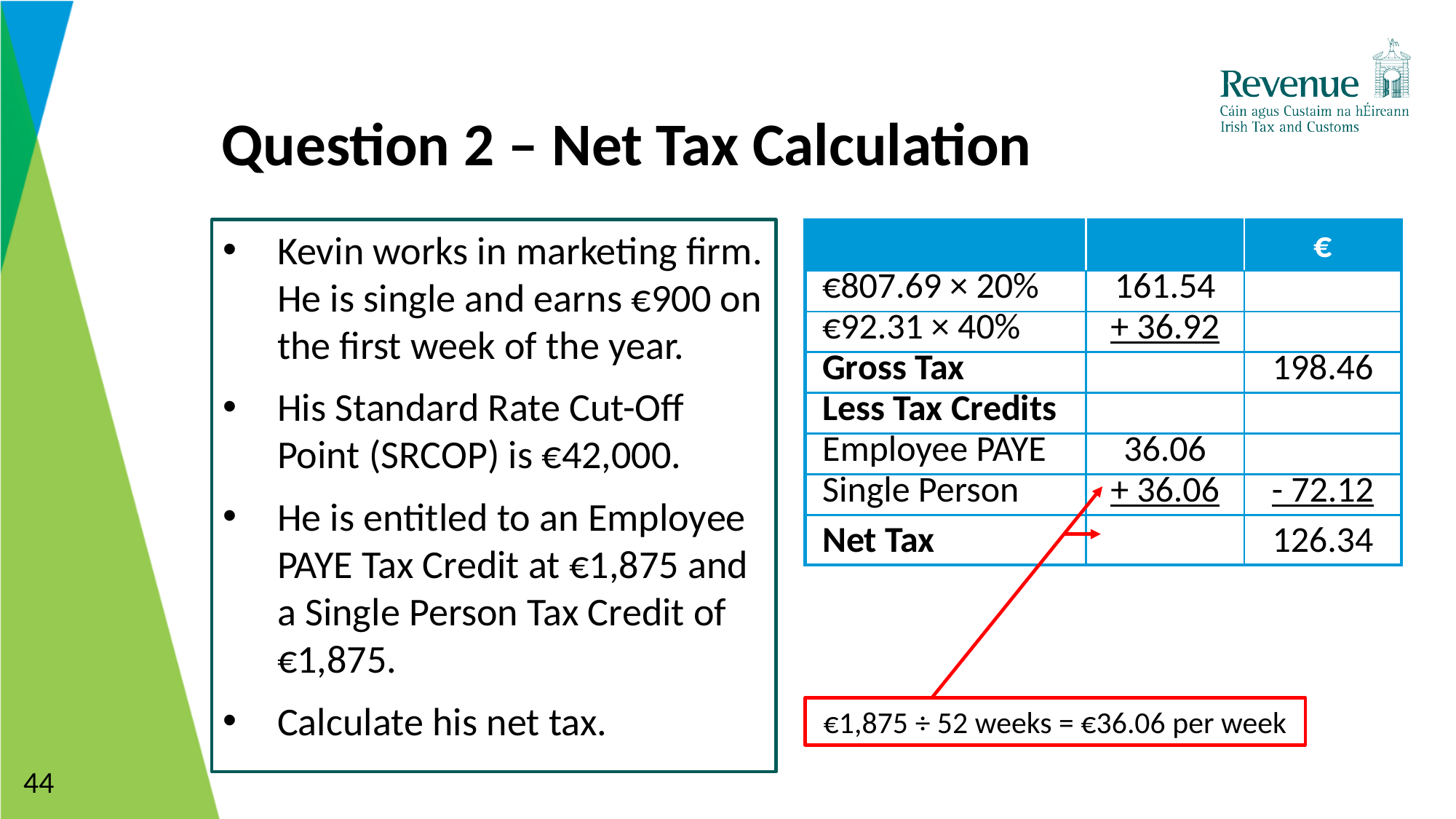

# Question 2 – Net Tax Calculation
Kevin works in marketing firm. He is single and earns €900 on the first week of the year.
His Standard Rate Cut-Off Point (SRCOP) is €42,000.
He is entitled to an Employee PAYE Tax Credit at €1,875 and a Single Person Tax Credit of €1,875.
Calculate his net tax.
|  |  | € |
| --- | --- | --- |
| €807.69 × 20% | 161.54 |  |
| €92.31 × 40% | + 36.92 |  |
| Gross Tax |  | 198.46 |
| Less Tax Credits |  |  |
| Employee PAYE | 36.06 |  |
| Single Person | + 36.06 | - 72.12 |
| Net Tax |  | 126.34 |
€1,875 ÷ 52 weeks = €36.06 per week
44